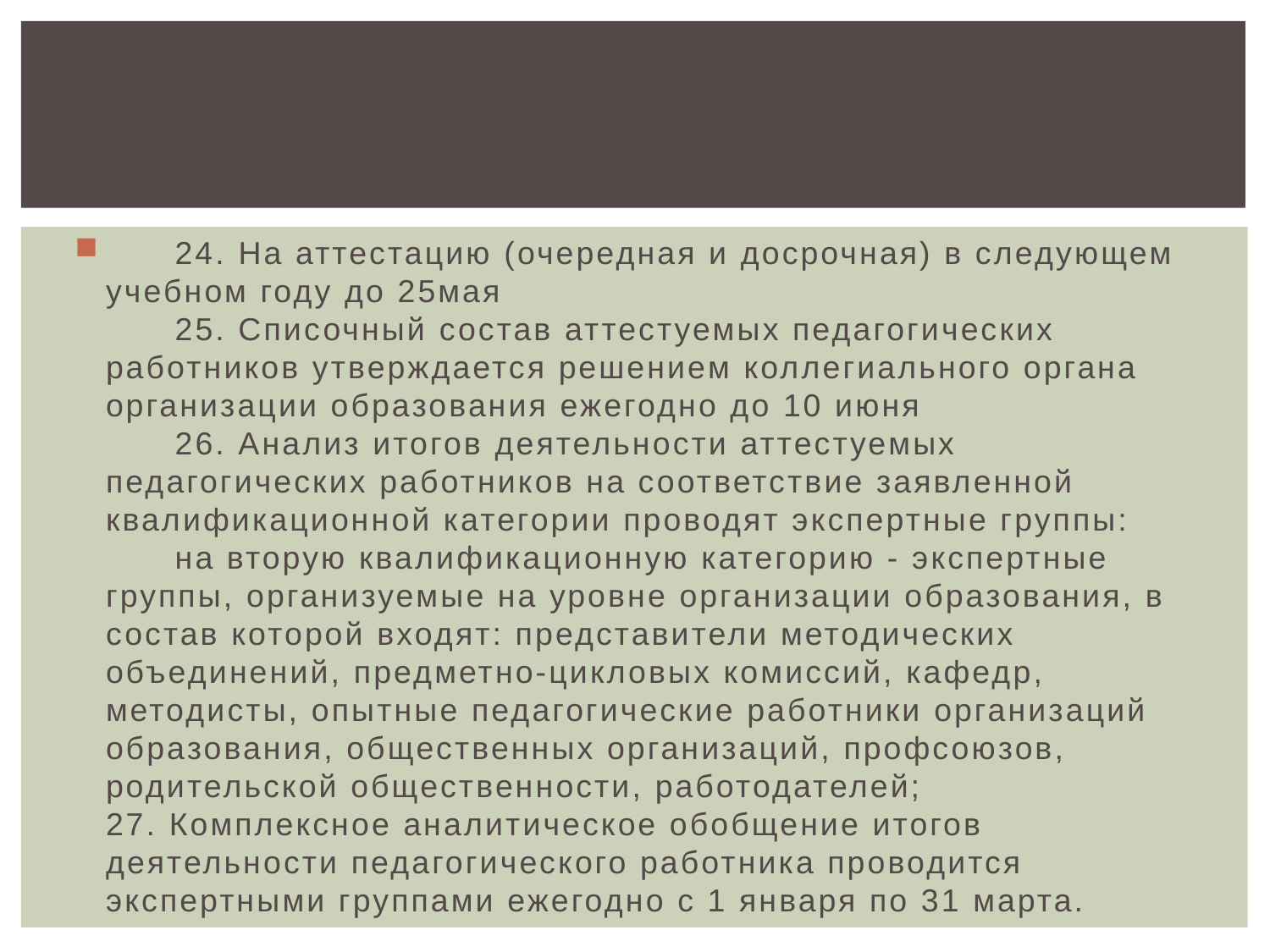

24. На аттестацию (очередная и досрочная) в следующем учебном году до 25мая
      25. Списочный состав аттестуемых педагогических работников утверждается решением коллегиального органа организации образования ежегодно до 10 июня
      26. Анализ итогов деятельности аттестуемых педагогических работников на соответствие заявленной квалификационной категории проводят экспертные группы:
      на вторую квалификационную категорию - экспертные группы, организуемые на уровне организации образования, в состав которой входят: представители методических объединений, предметно-цикловых комиссий, кафедр, методисты, опытные педагогические работники организаций образования, общественных организаций, профсоюзов, родительской общественности, работодателей;
27. Комплексное аналитическое обобщение итогов деятельности педагогического работника проводится экспертными группами ежегодно с 1 января по 31 марта.